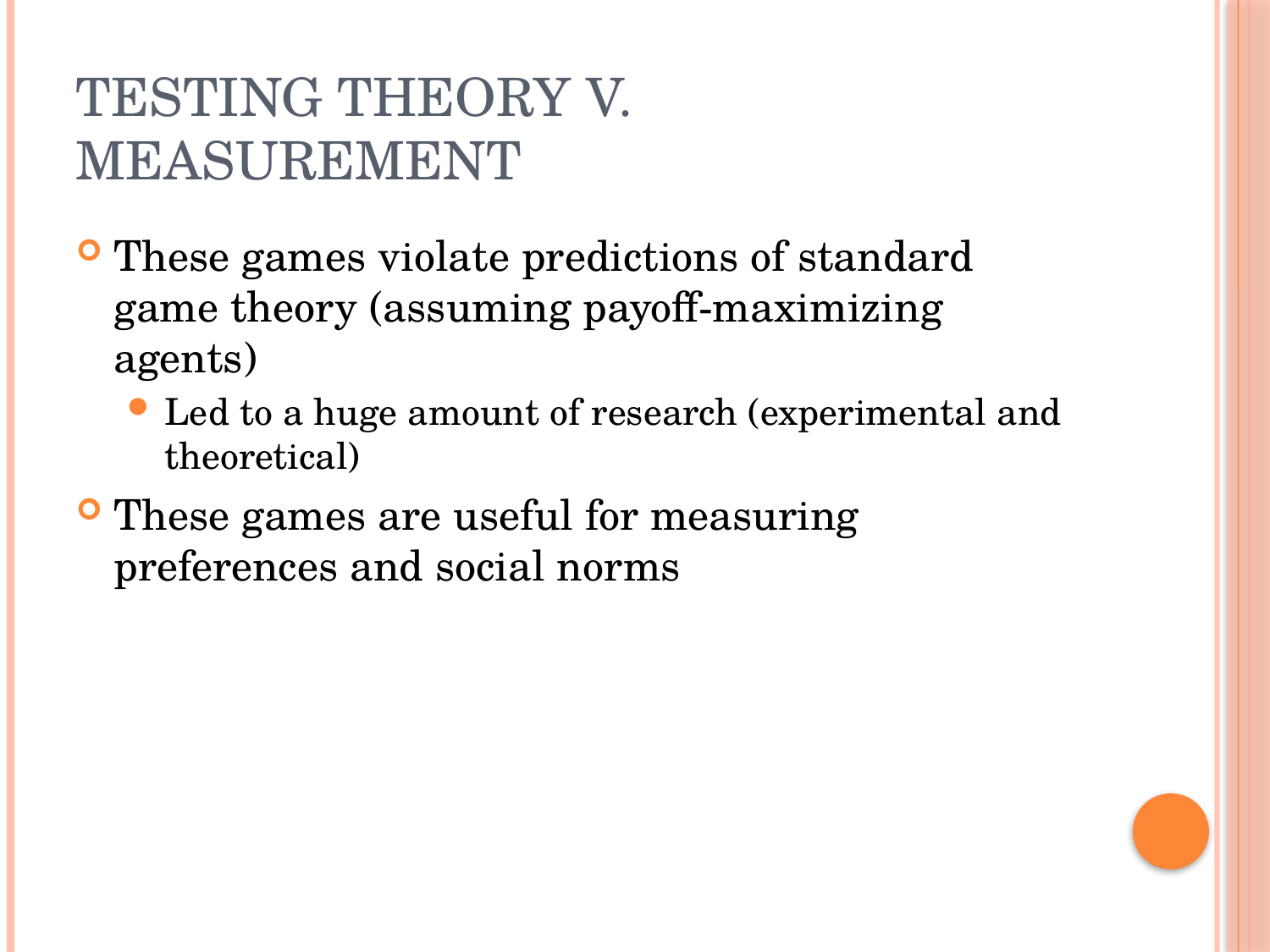

# Testing theory v. measurement
These games violate predictions of standard game theory (assuming payoff-maximizing agents)
Led to a huge amount of research (experimental and theoretical)
These games are useful for measuring preferences and social norms